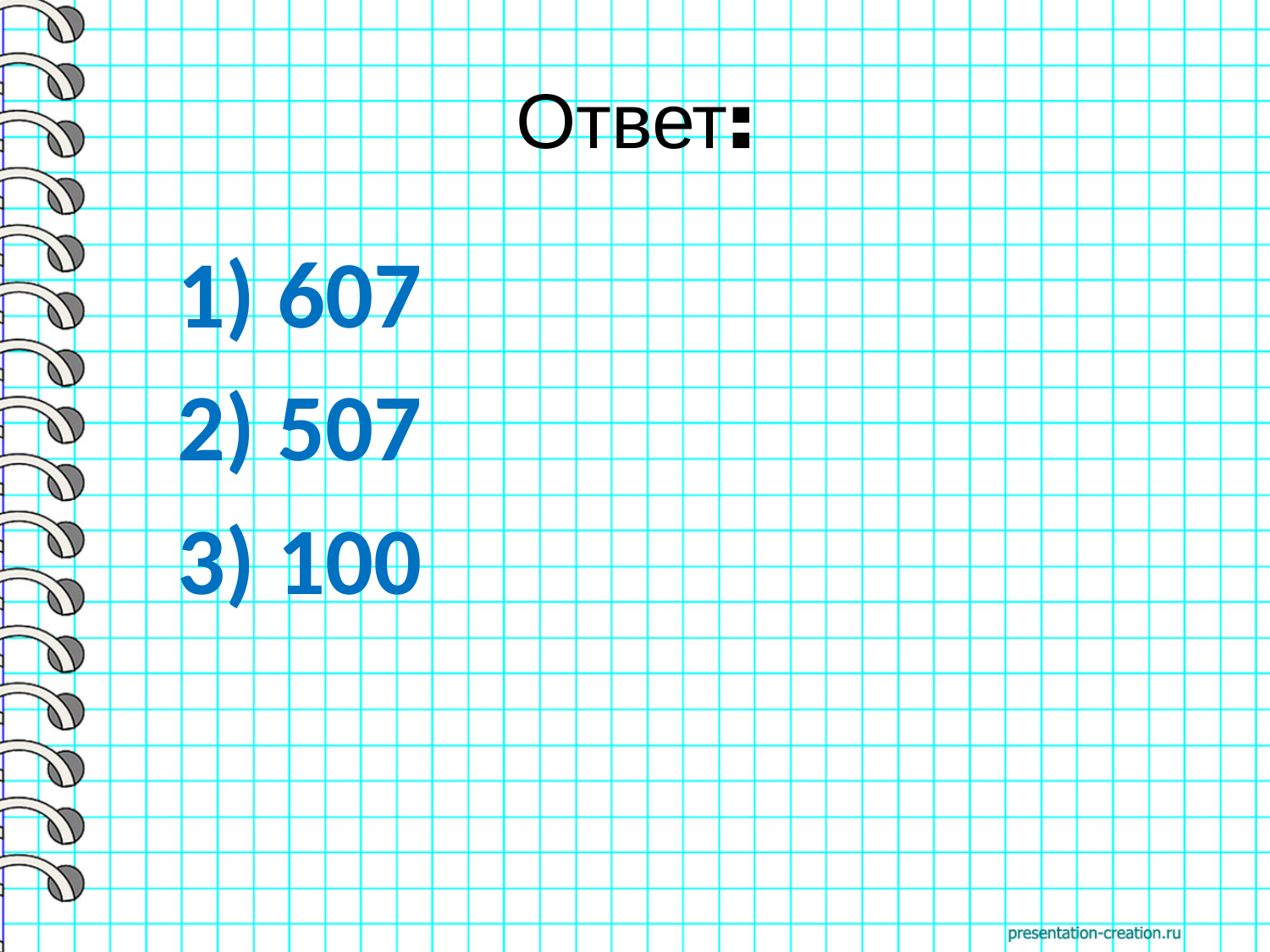

# Ответ:
1) 607
2) 507
3) 100